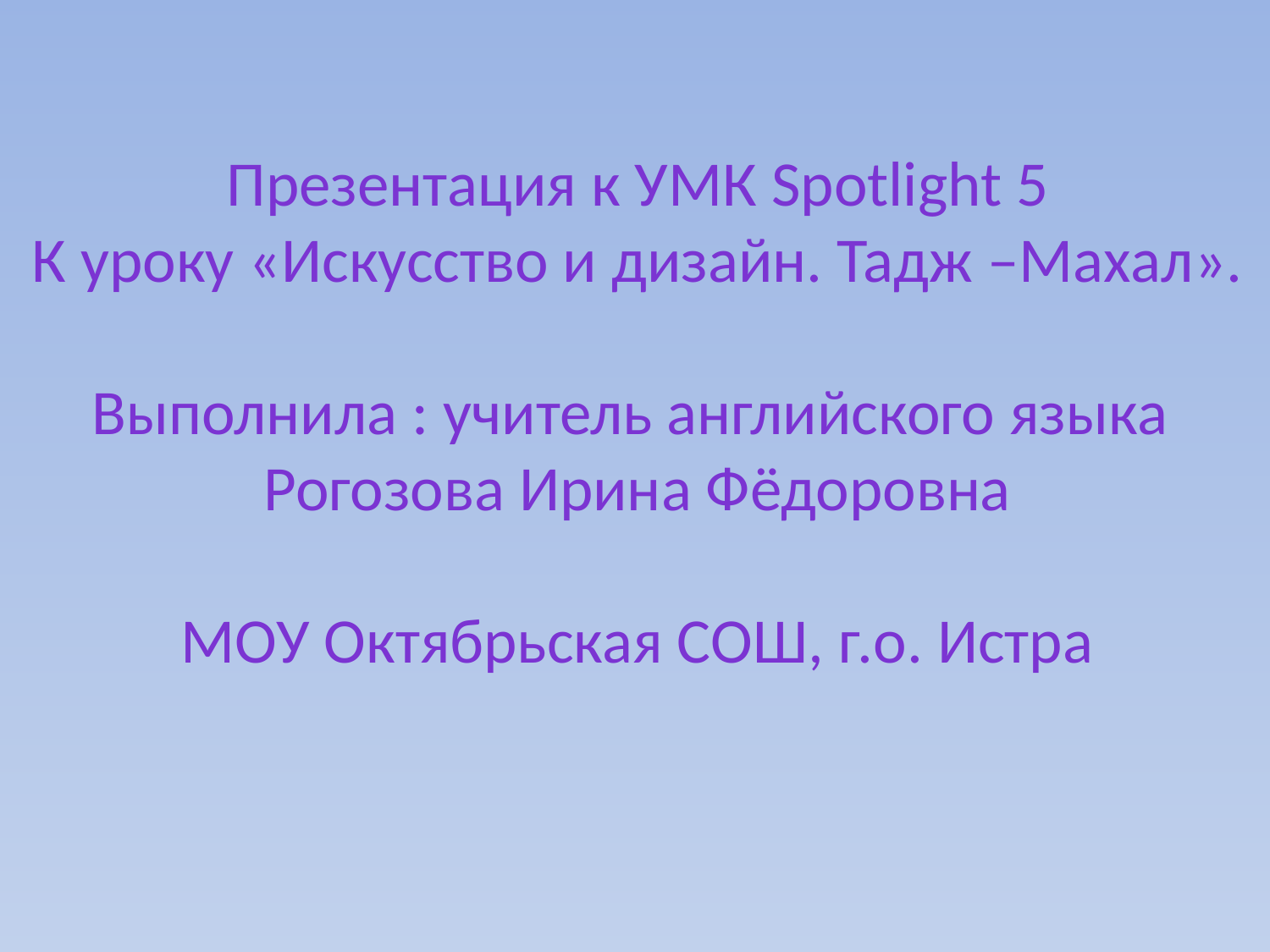

Презентация к УМК Spotlight 5
К уроку «Искусство и дизайн. Тадж –Махал».

Выполнила : учитель английского языка
Рогозова Ирина Фёдоровна

МОУ Октябрьская СОШ, г.о. Истра